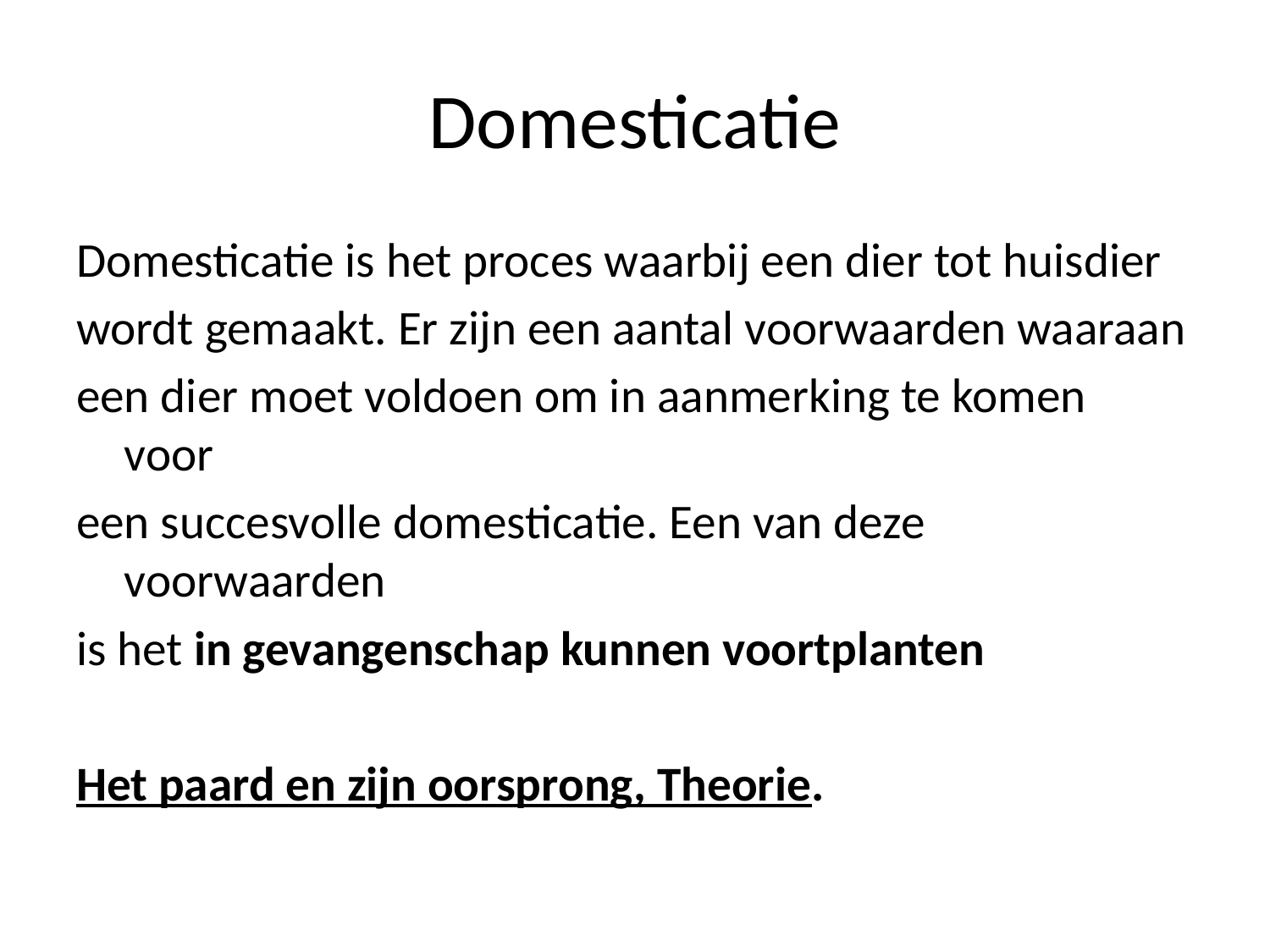

# Domesticatie
Domesticatie is het proces waarbij een dier tot huisdier
wordt gemaakt. Er zijn een aantal voorwaarden waaraan
een dier moet voldoen om in aanmerking te komen  voor
een succesvolle domesticatie. Een van deze voorwaarden
is het in gevangenschap kunnen voortplanten

Het paard en zijn oorsprong, Theorie.